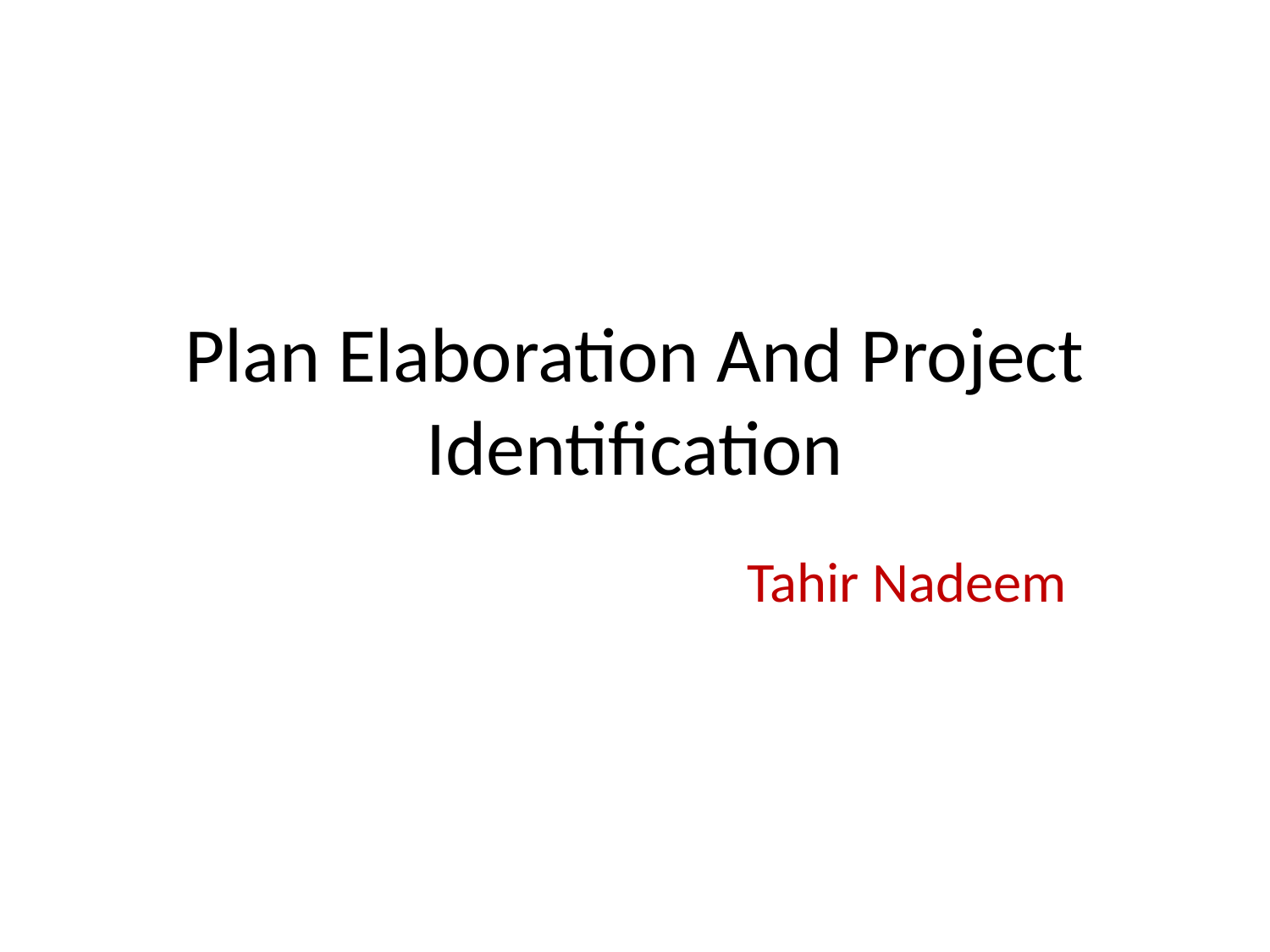

# Plan Elaboration And Project Identification
Tahir Nadeem